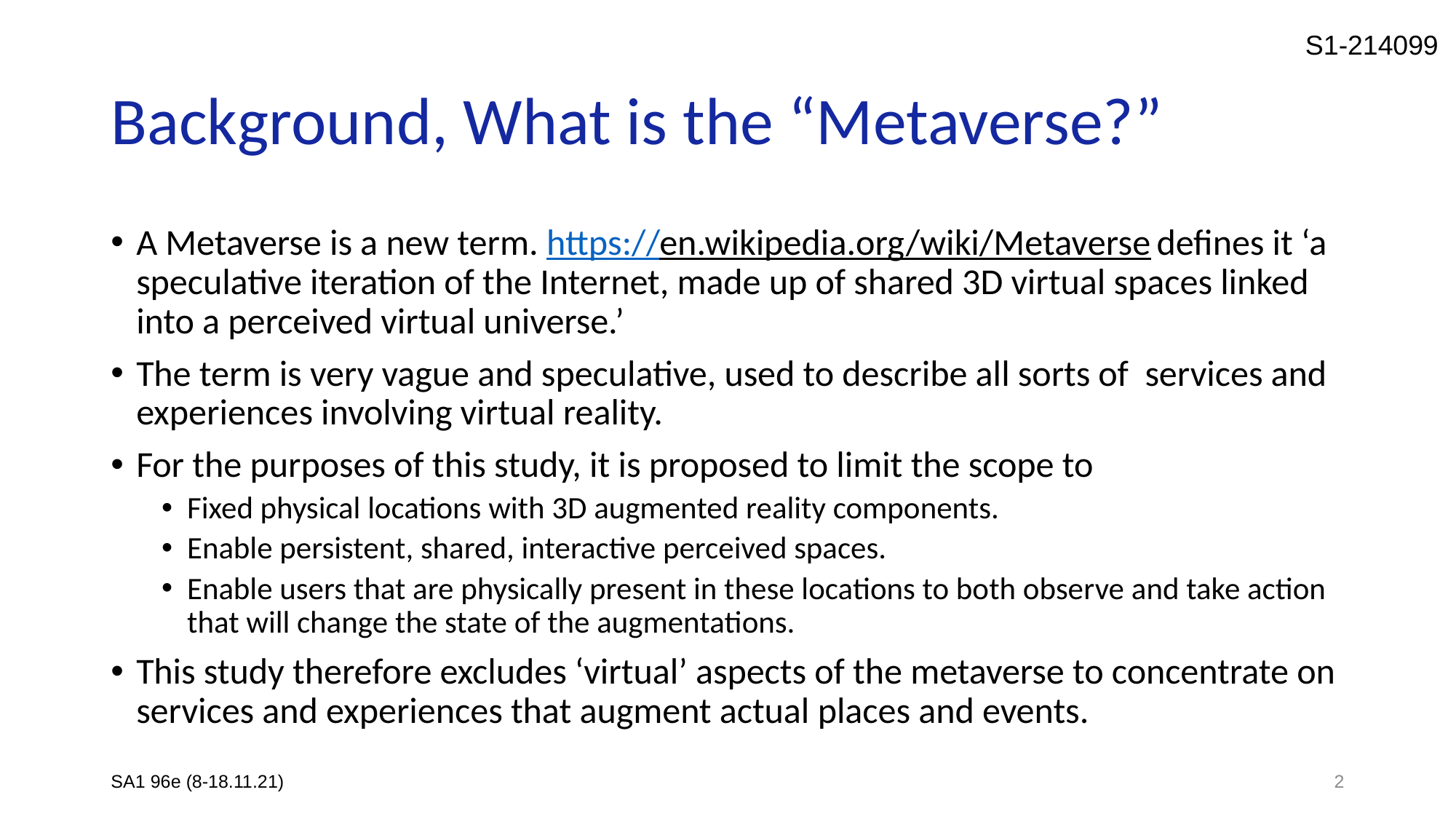

# Background, What is the “Metaverse?”
A Metaverse is a new term. https://en.wikipedia.org/wiki/Metaverse defines it ‘a speculative iteration of the Internet, made up of shared 3D virtual spaces linked into a perceived virtual universe.’
The term is very vague and speculative, used to describe all sorts of  services and experiences involving virtual reality.
For the purposes of this study, it is proposed to limit the scope to
Fixed physical locations with 3D augmented reality components.
Enable persistent, shared, interactive perceived spaces.
Enable users that are physically present in these locations to both observe and take action that will change the state of the augmentations.
This study therefore excludes ‘virtual’ aspects of the metaverse to concentrate on services and experiences that augment actual places and events.
SA1 96e (8-18.11.21)
2